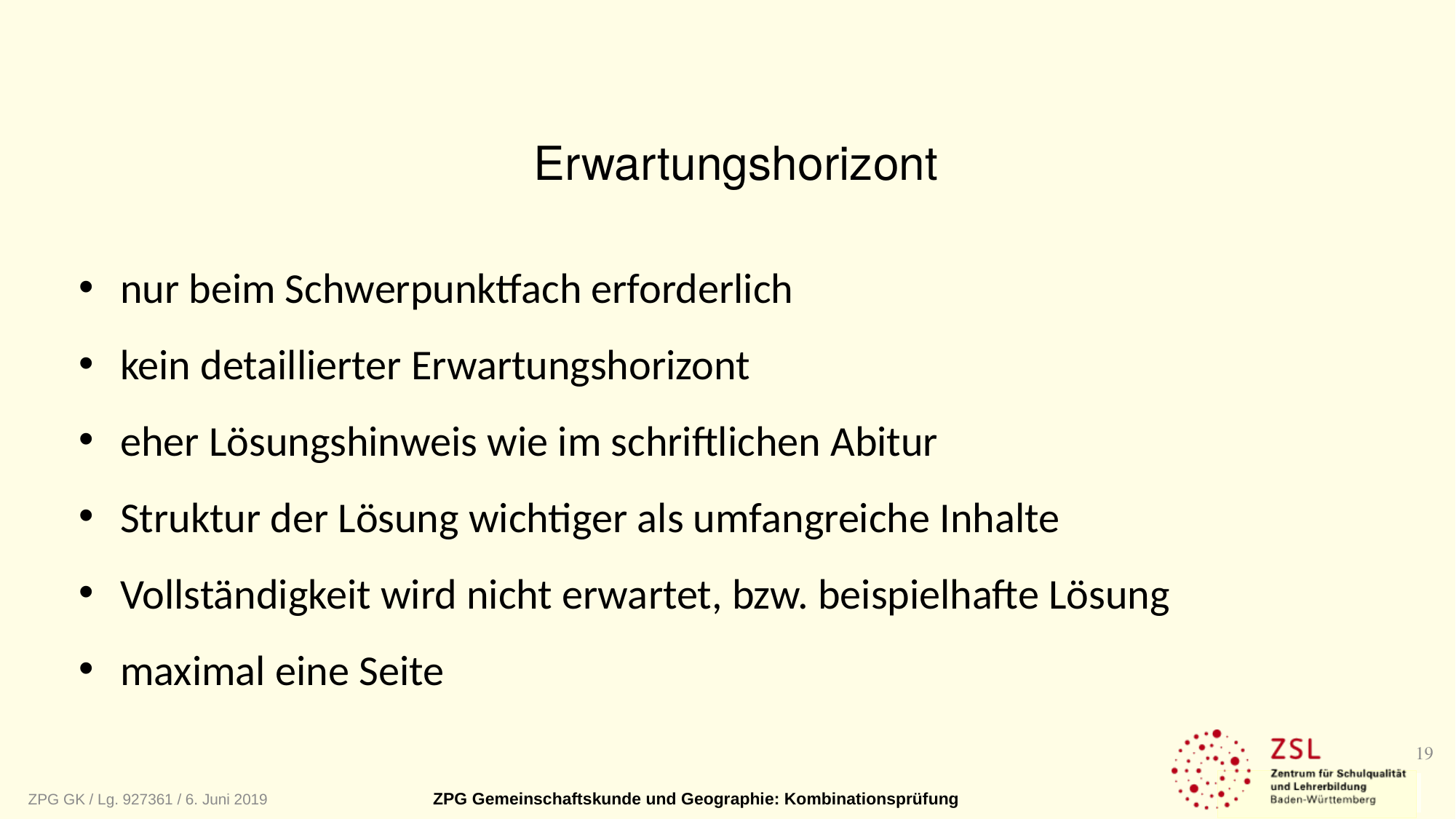

Erwartungshorizont
nur beim Schwerpunktfach erforderlich
kein detaillierter Erwartungshorizont
eher Lösungshinweis wie im schriftlichen Abitur
Struktur der Lösung wichtiger als umfangreiche Inhalte
Vollständigkeit wird nicht erwartet, bzw. beispielhafte Lösung
maximal eine Seite

19
ZPG GK / Lg. 927361 / 6. Juni 2019